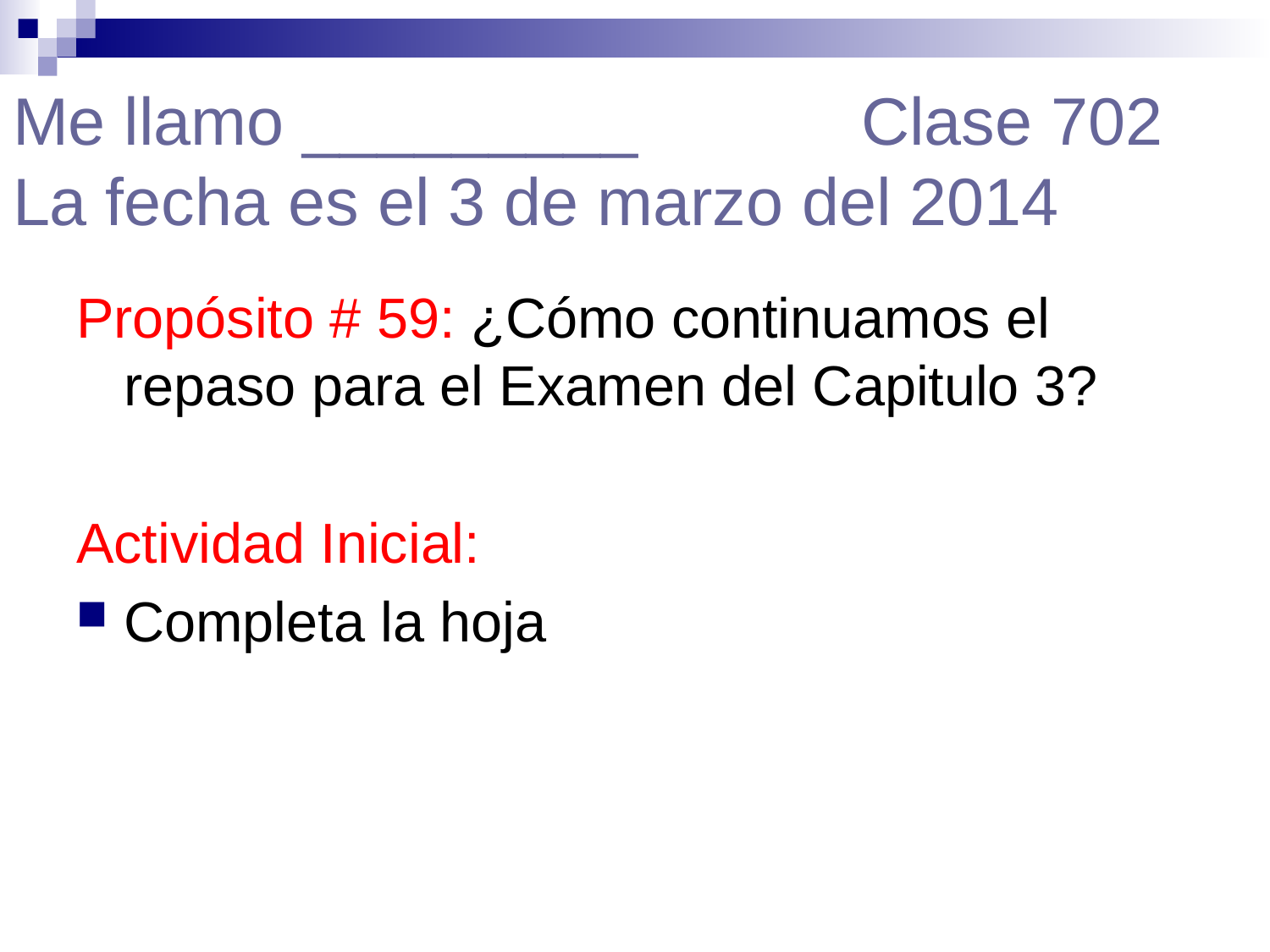

# Me llamo _________            Clase 702 La fecha es el 3 de marzo del 2014
Propósito # 59: ¿Cómo continuamos el repaso para el Examen del Capitulo 3?

Actividad Inicial:
Completa la hoja